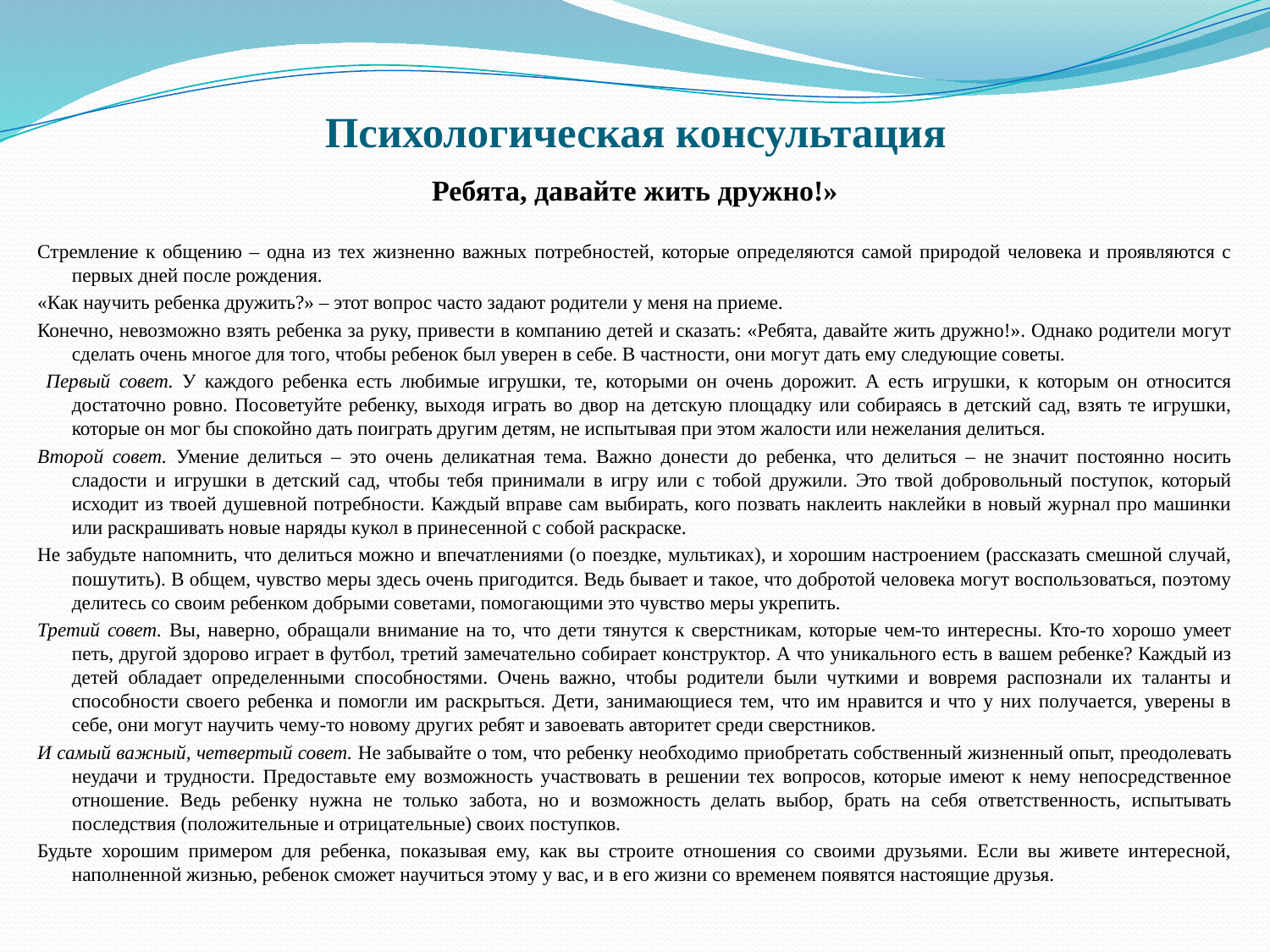

# Психологическая консультация
Ребята, давайте жить дружно!»

Стремление к общению – одна из тех жизненно важных потребностей, которые определяются самой природой человека и проявляются с первых дней после рождения.
«Как научить ребенка дружить?» – этот вопрос часто задают родители у меня на приеме.
Конечно, невозможно взять ребенка за руку, привести в компанию детей и сказать: «Ребята, давайте жить дружно!». Однако родители могут сделать очень многое для того, чтобы ребенок был уверен в себе. В частности, они могут дать ему следующие советы.
 Первый совет. У каждого ребенка есть любимые игрушки, те, которыми он очень дорожит. А есть игрушки, к которым он относится достаточно ровно. Посоветуйте ребенку, выходя играть во двор на детскую площадку или собираясь в детский сад, взять те игрушки, которые он мог бы спокойно дать поиграть другим детям, не испытывая при этом жалости или нежелания делиться.
Второй совет. Умение делиться – это очень деликатная тема. Важно донести до ребенка, что делиться – не значит постоянно носить сладости и игрушки в детский сад, чтобы тебя принимали в игру или с тобой дружили. Это твой добровольный поступок, который исходит из твоей душевной потребности. Каждый вправе сам выбирать, кого позвать наклеить наклейки в новый журнал про машинки или раскрашивать новые наряды кукол в принесенной с собой раскраске.
Не забудьте напомнить, что делиться можно и впечатлениями (о поездке, мультиках), и хорошим настроением (рассказать смешной случай, пошутить). В общем, чувство меры здесь очень пригодится. Ведь бывает и такое, что добротой человека могут воспользоваться, поэтому делитесь со своим ребенком добрыми советами, помогающими это чувство меры укрепить.
Третий совет. Вы, наверно, обращали внимание на то, что дети тянутся к сверстникам, которые чем-то интересны. Кто-то хорошо умеет петь, другой здорово играет в футбол, третий замечательно собирает конструктор. А что уникального есть в вашем ребенке? Каждый из детей обладает определенными способностями. Очень важно, чтобы родители были чуткими и вовремя распознали их таланты и способности своего ребенка и помогли им раскрыться. Дети, занимающиеся тем, что им нравится и что у них получается, уверены в себе, они могут научить чему-то новому других ребят и завоевать авторитет среди сверстников.
И самый важный, четвертый совет. Не забывайте о том, что ребенку необходимо приобретать собственный жизненный опыт, преодолевать неудачи и трудности. Предоставьте ему возможность участвовать в решении тех вопросов, которые имеют к нему непосредственное отношение. Ведь ребенку нужна не только забота, но и возможность делать выбор, брать на себя ответственность, испытывать последствия (положительные и отрицательные) своих поступков.
Будьте хорошим примером для ребенка, показывая ему, как вы строите отношения со своими друзьями. Если вы живете интересной, наполненной жизнью, ребенок сможет научиться этому у вас, и в его жизни со временем появятся настоящие друзья.